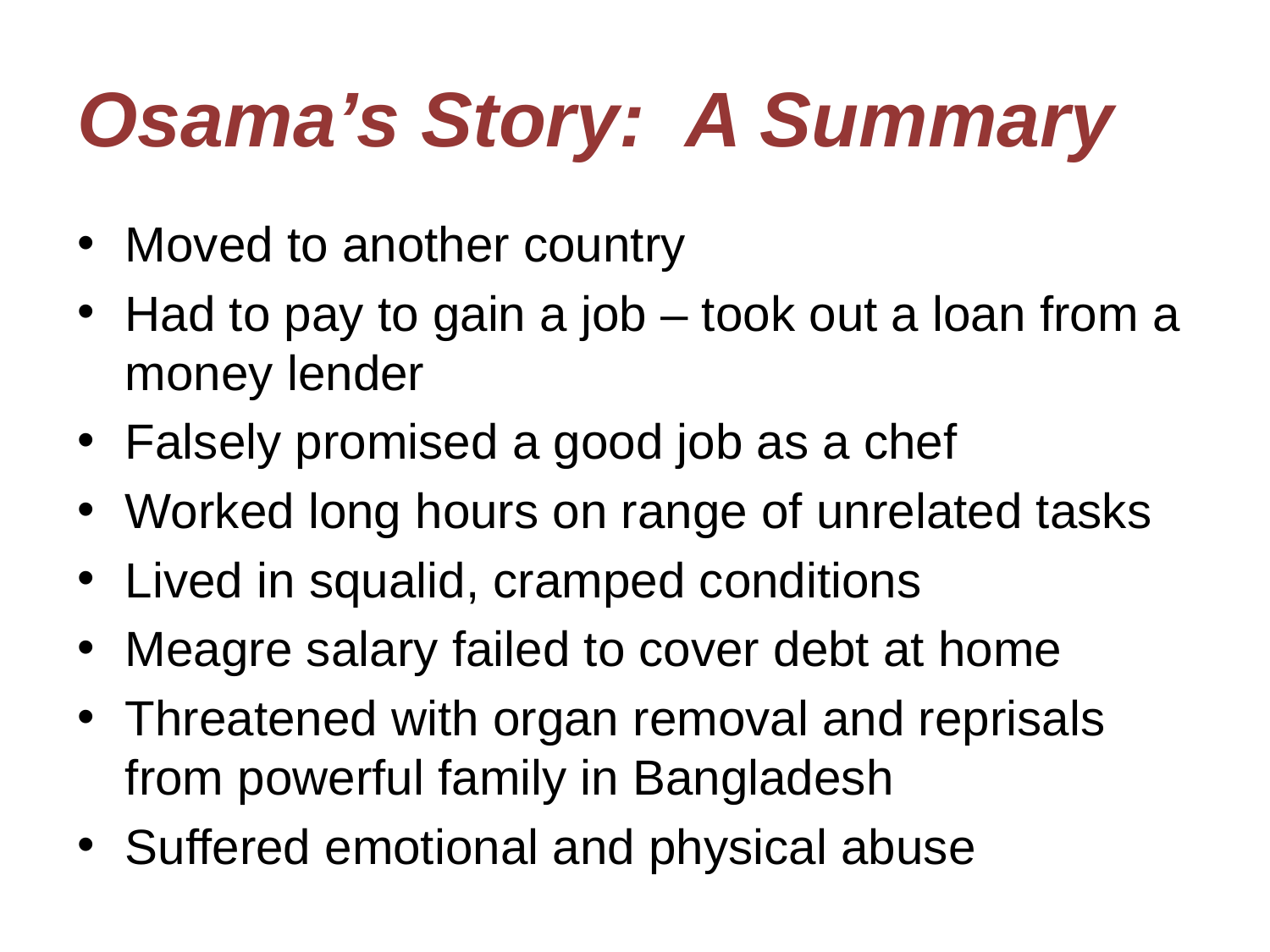

# Osama’s Story:  A Summary
Moved to another country
Had to pay to gain a job – took out a loan from a money lender
Falsely promised a good job as a chef
Worked long hours on range of unrelated tasks
Lived in squalid, cramped conditions
Meagre salary failed to cover debt at home
Threatened with organ removal and reprisals from powerful family in Bangladesh
Suffered emotional and physical abuse